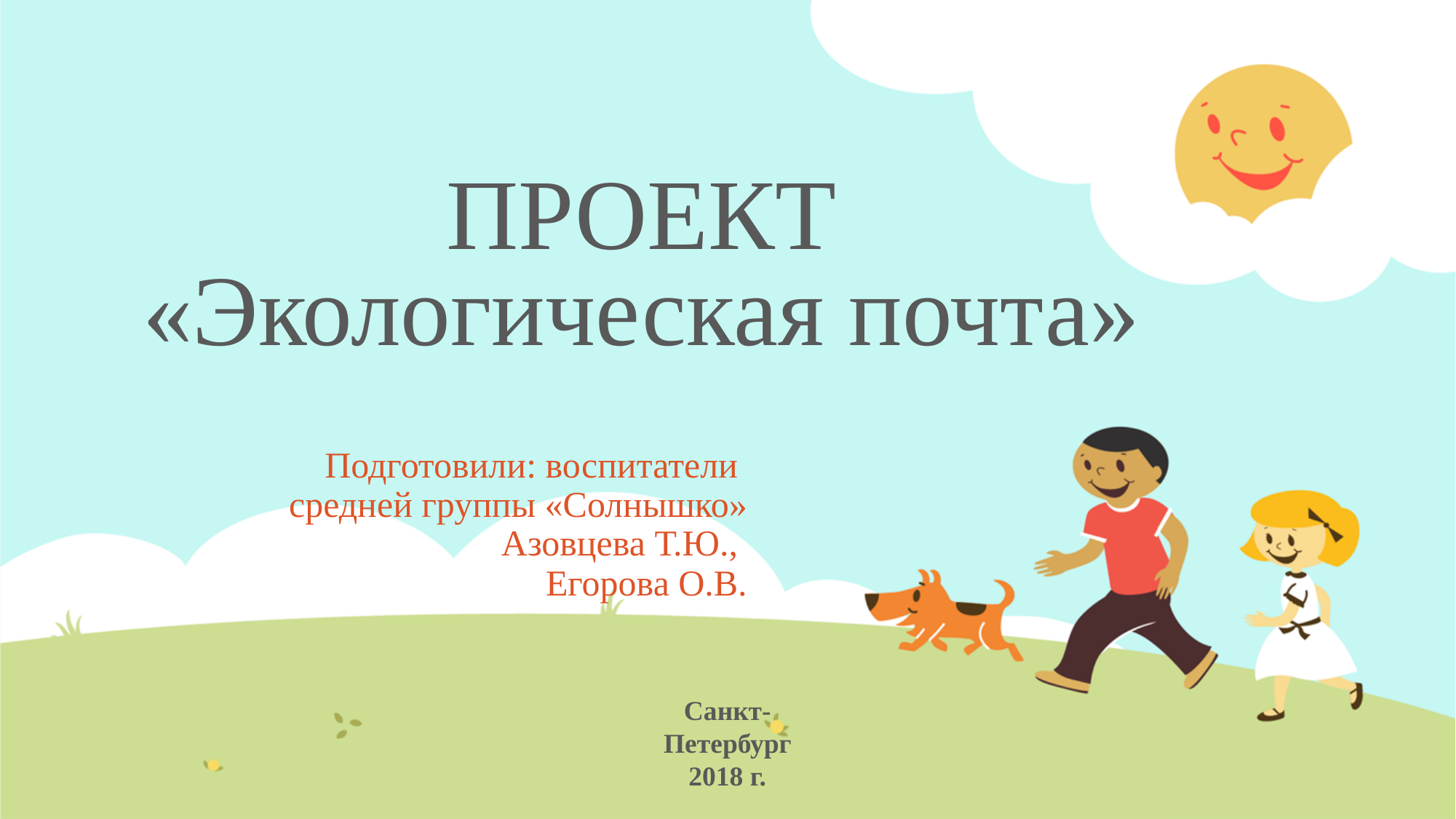

# ПРОЕКТ «Экологическая почта»
Подготовили: воспитатели
средней группы «Солнышко»
 Азовцева Т.Ю.,
Егорова О.В.
Санкт-Петербург
2018 г.